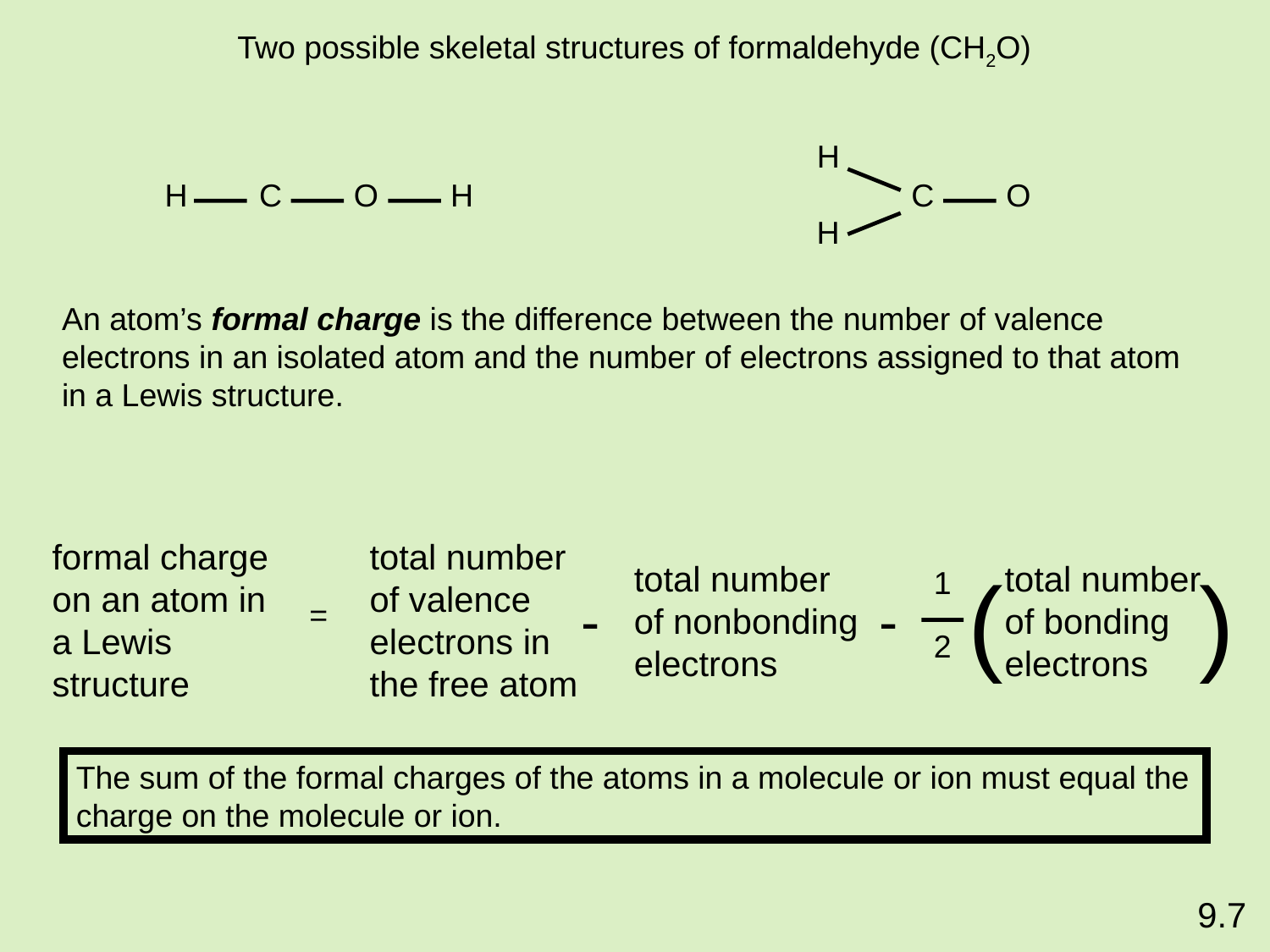

Two possible skeletal structures of formaldehyde (CH2O)
H

C
O

H

H
C
O
H

An atom’s formal charge is the difference between the number of valence electrons in an isolated atom and the number of electrons assigned to that atom in a Lewis structure.
formal charge on an atom in a Lewis structure
=
total number of valence electrons in the free atom
-
total number of nonbonding electrons
-
(
total number of bonding electrons
)
1
2

The sum of the formal charges of the atoms in a molecule or ion must equal the charge on the molecule or ion.
9.7